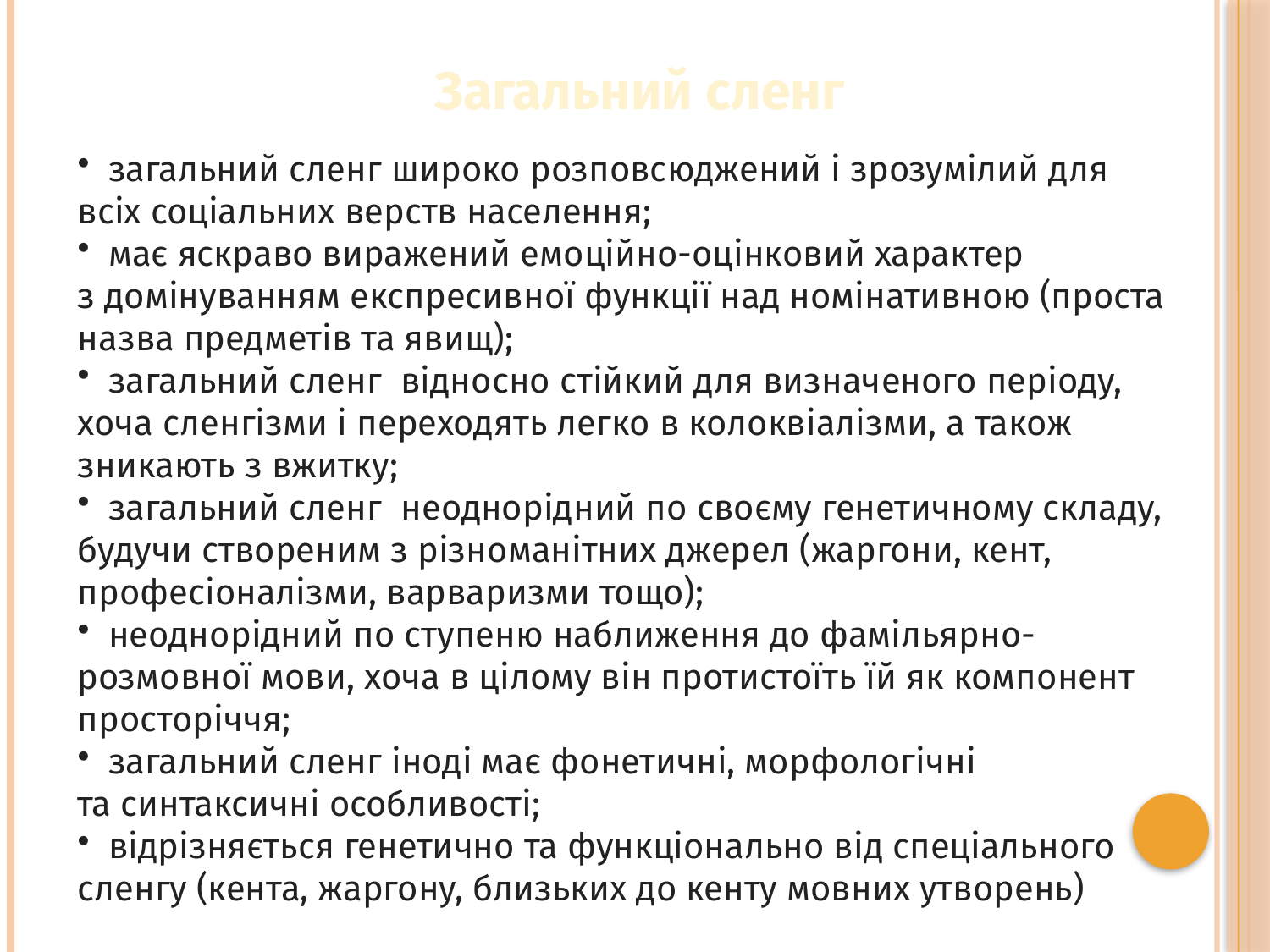

# Загальний сленг
  загальний сленг широко розповсюджений і зрозумілий для всіх соціальних верств населення;
  має яскраво виражений емоційно-оцінковий характер з домінуванням експресивної функції над номінативною (проста назва предметів та явищ);
  загальний сленг  відносно стійкий для визначеного періоду, хоча сленгізми і переходять легко в колоквіалізми, а також зникають з вжитку;
  загальний сленг  неоднорідний по своєму генетичному складу, будучи створеним з різноманітних джерел (жаргони, кент, професіоналізми, варваризми тощо);
  неоднорідний по ступеню наближення до фамільярно-розмовної мови, хоча в цілому він протистоїть їй як компонент просторіччя;
  загальний сленг іноді має фонетичні, морфологічні та синтаксичні особливості;
  відрізняється генетично та функціонально від спеціального сленгу (кента, жаргону, близьких до кенту мовних утворень)